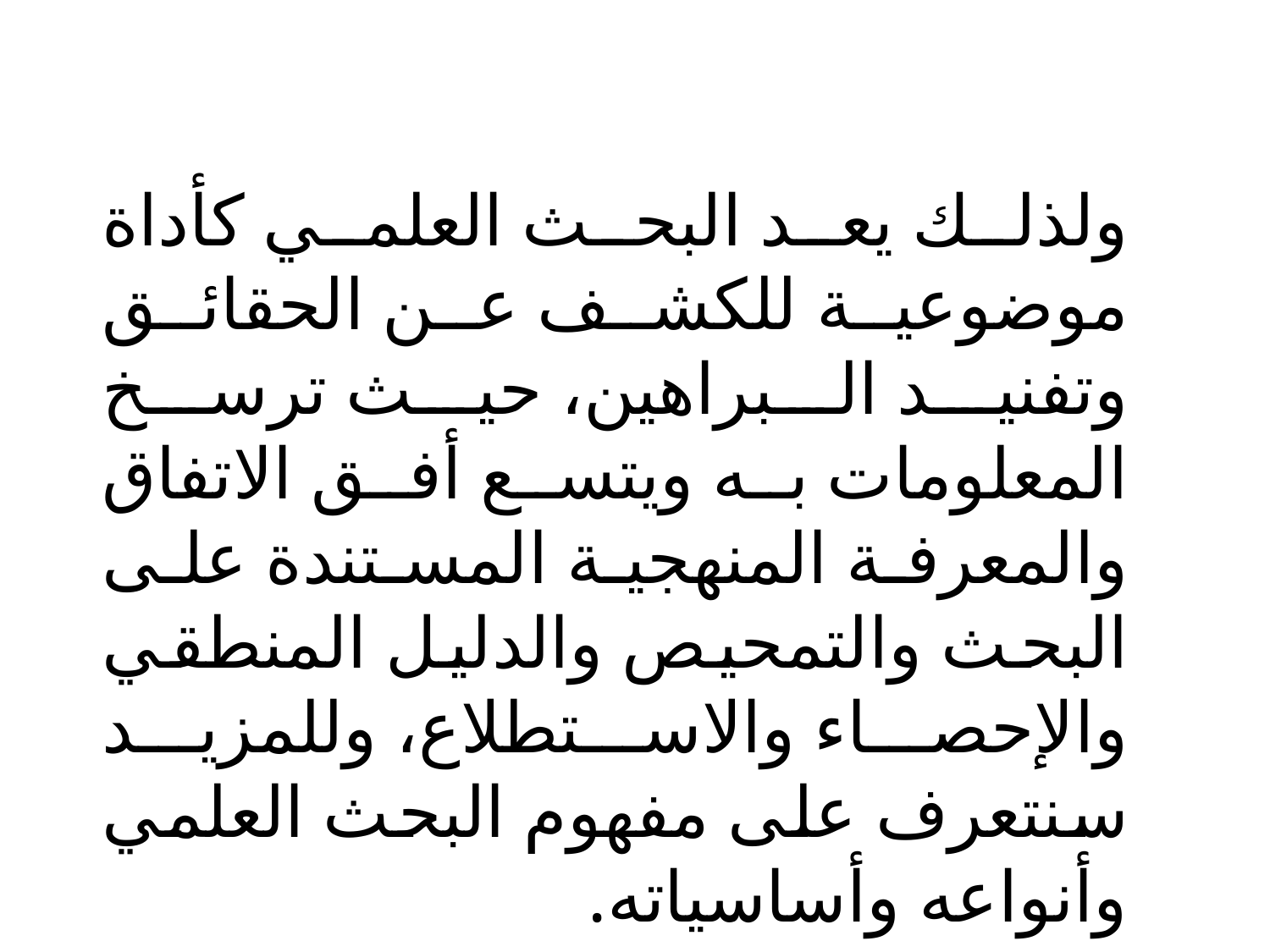

ولذلك يعد البحث العلمي كأداة موضوعية للكشف عن الحقائق وتفنيد البراهين، حيث ترسخ المعلومات به ويتسع أفق الاتفاق والمعرفة المنهجية المستندة على البحث والتمحيص والدليل المنطقي والإحصاء والاستطلاع، وللمزيد سنتعرف على مفهوم البحث العلمي وأنواعه وأساسياته.